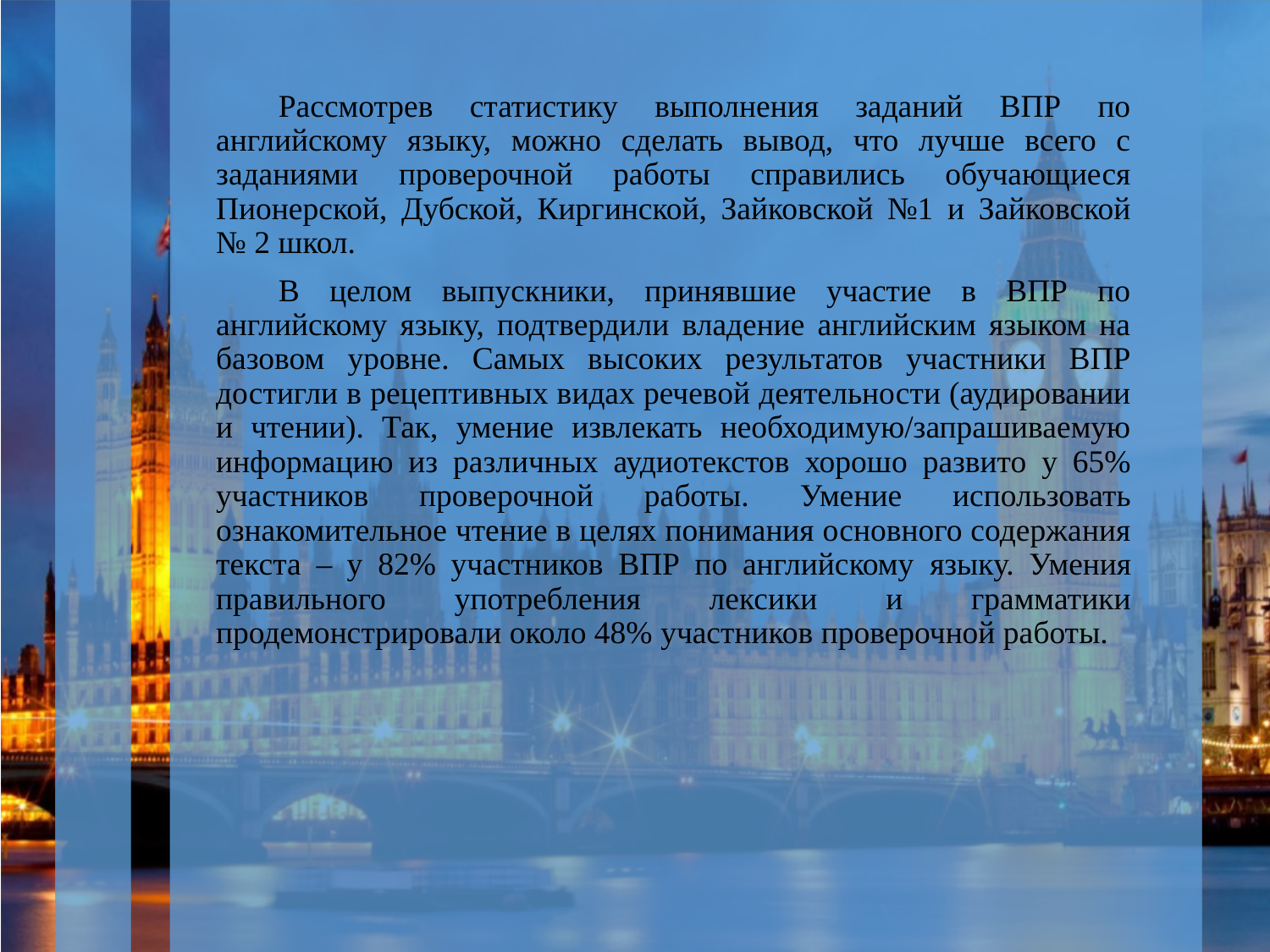

Рассмотрев статистику выполнения заданий ВПР по английскому языку, можно сделать вывод, что лучше всего с заданиями проверочной работы справились обучающиеся Пионерской, Дубской, Киргинской, Зайковской №1 и Зайковской № 2 школ.
В целом выпускники, принявшие участие в ВПР по английскому языку, подтвердили владение английским языком на базовом уровне. Самых высоких результатов участники ВПР достигли в рецептивных видах речевой деятельности (аудировании и чтении). Так, умение извлекать необходимую/запрашиваемую информацию из различных аудиотекстов хорошо развито у 65% участников проверочной работы. Умение использовать ознакомительное чтение в целях понимания основного содержания текста – у 82% участников ВПР по английскому языку. Умения правильного употребления лексики и грамматики продемонстрировали около 48% участников проверочной работы.